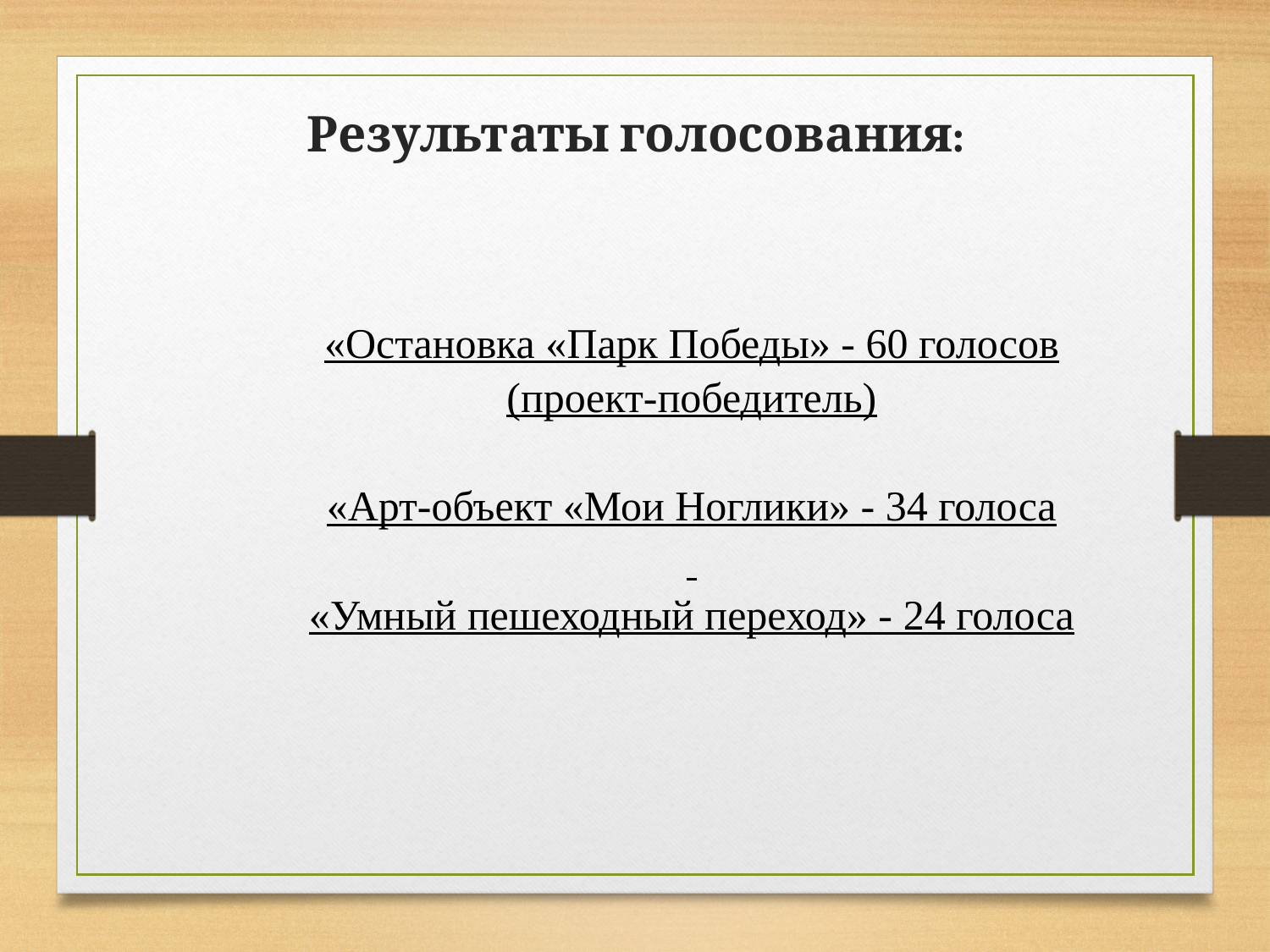

Результаты голосования:

«Остановка «Парк Победы» - 60 голосов (проект-победитель)

«Арт-объект «Мои Ноглики» - 34 голоса

«Умный пешеходный переход» - 24 голоса